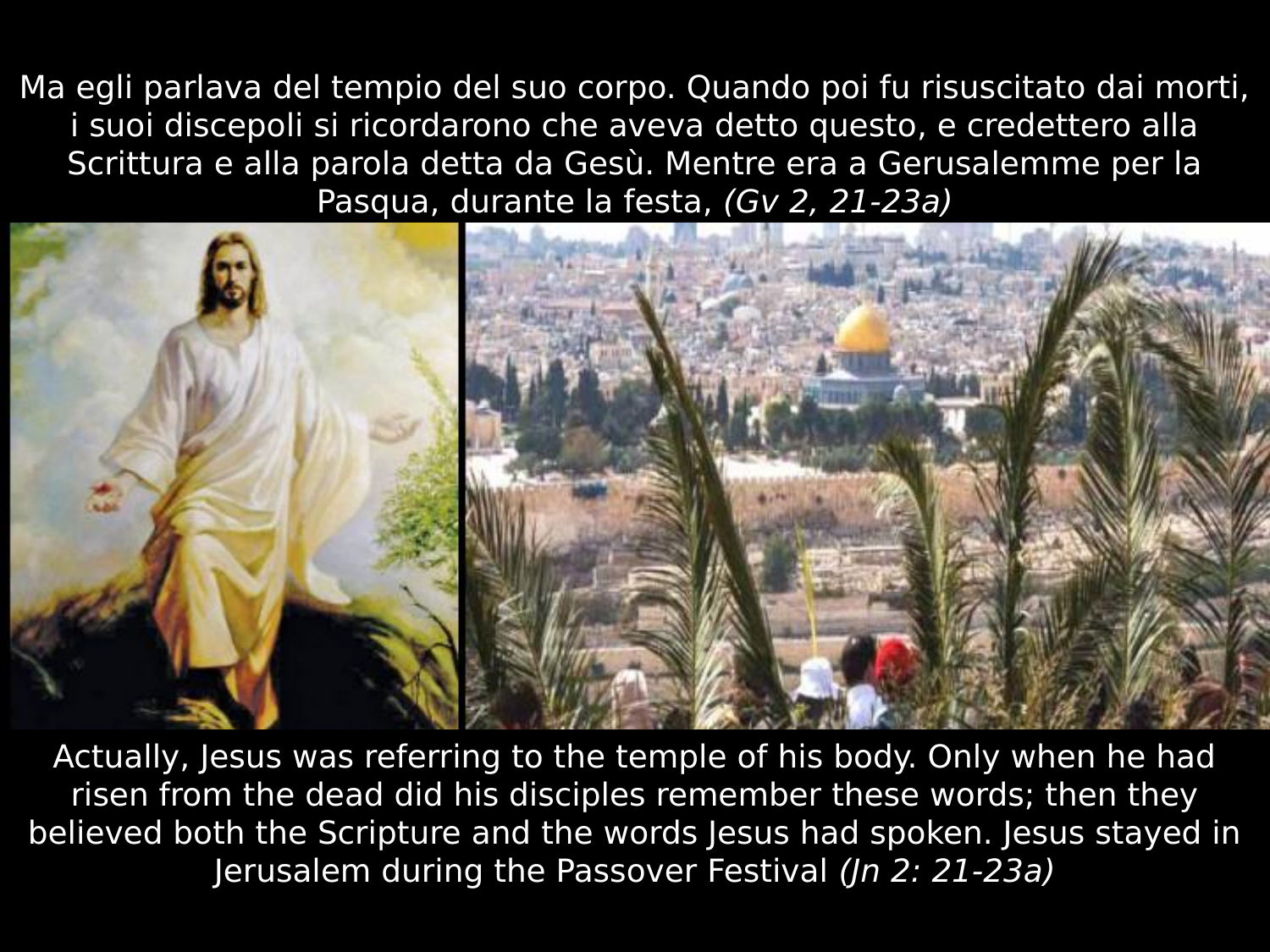

# Ma egli parlava del tempio del suo corpo. Quando poi fu risuscitato dai morti, i suoi discepoli si ricordarono che aveva detto questo, e credettero alla Scrittura e alla parola detta da Gesù. Mentre era a Gerusalemme per la Pasqua, durante la festa, (Gv 2, 21-23a)
Actually, Jesus was referring to the temple of his body. Only when he had risen from the dead did his disciples remember these words; then they believed both the Scripture and the words Jesus had spoken. Jesus stayed in Jerusalem during the Passover Festival (Jn 2: 21-23a)